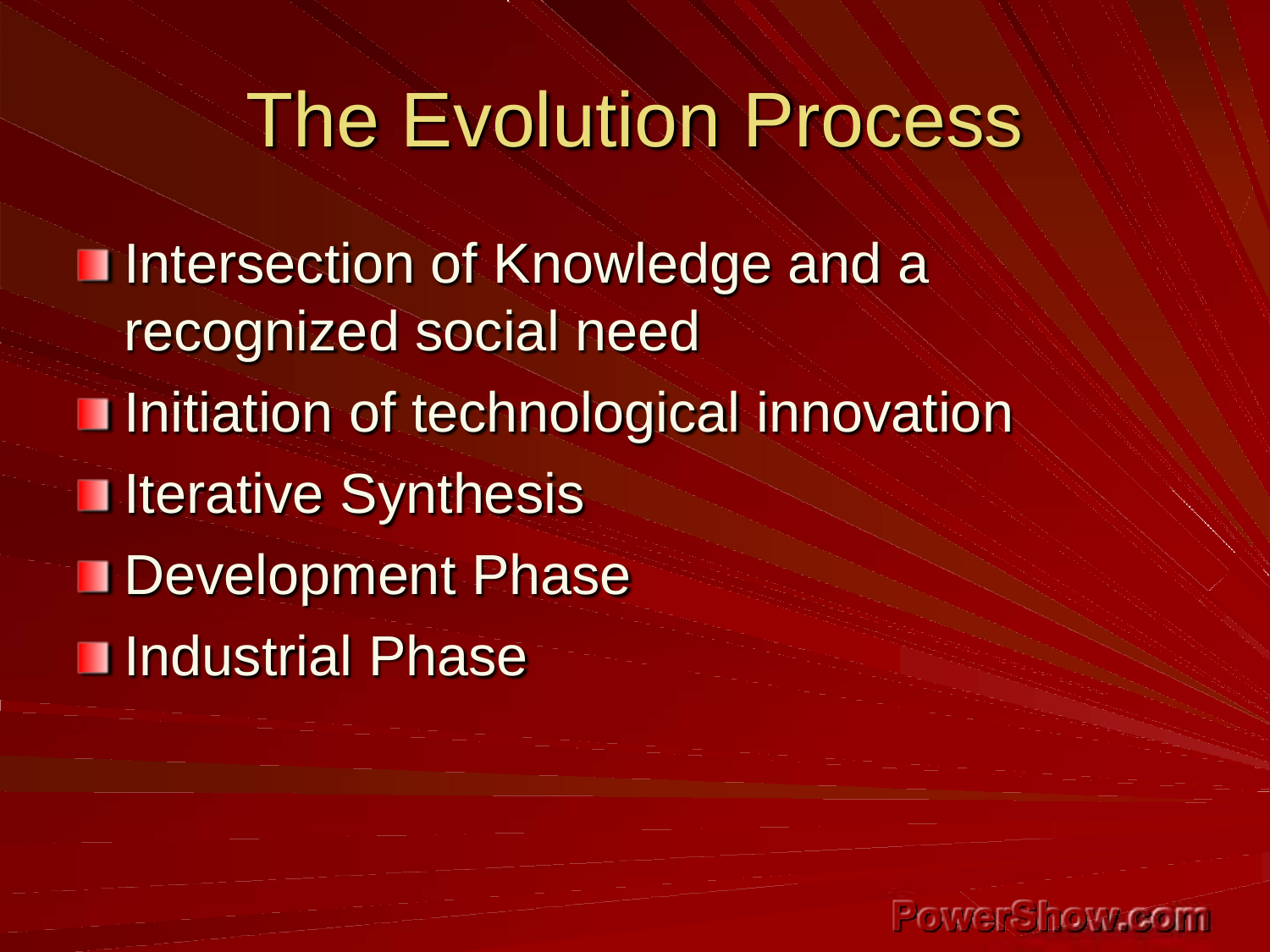

# The Evolution Process
Intersection of Knowledge and a  recognized social need
Initiation of technological innovation  Iterative Synthesis
Development Phase  Industrial Phase